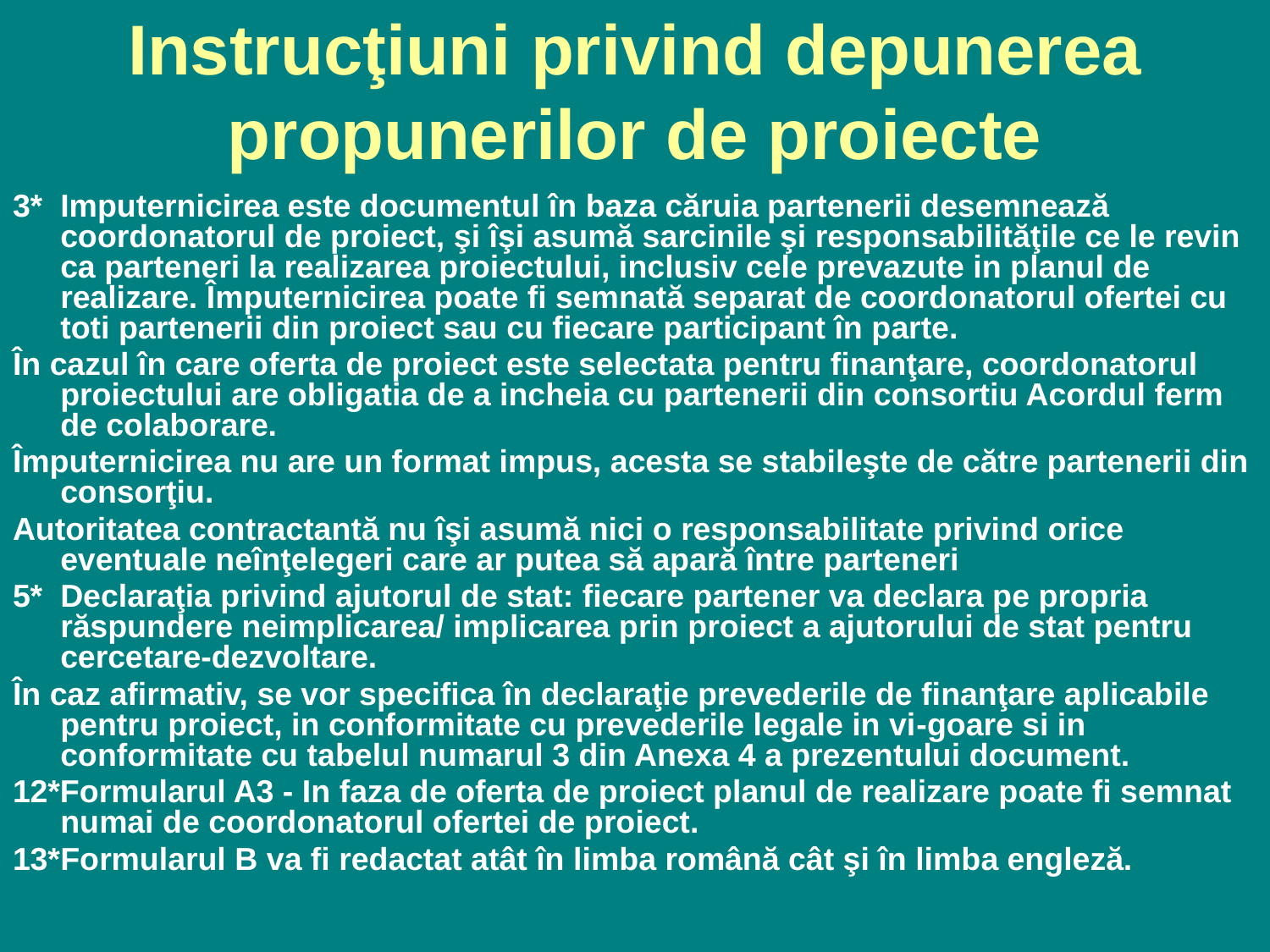

# Instrucţiuni privind depunerea propunerilor de proiecte
3*	Imputernicirea este documentul în baza căruia partenerii desemnează coordonatorul de proiect, şi îşi asumă sarcinile şi responsabilităţile ce le revin ca parteneri la realizarea proiectului, inclusiv cele prevazute in planul de realizare. Împuternicirea poate fi semnată separat de coordonatorul ofertei cu toti partenerii din proiect sau cu fiecare participant în parte.
În cazul în care oferta de proiect este selectata pentru finanţare, coordonatorul proiectului are obligatia de a incheia cu partenerii din consortiu Acordul ferm de colaborare.
Împuternicirea nu are un format impus, acesta se stabileşte de către partenerii din consorţiu.
Autoritatea contractantă nu îşi asumă nici o responsabilitate privind orice eventuale neînţelegeri care ar putea să apară între parteneri
5*	Declaraţia privind ajutorul de stat: fiecare partener va declara pe propria răspundere neimplicarea/ implicarea prin proiect a ajutorului de stat pentru cercetare-dezvoltare.
În caz afirmativ, se vor specifica în declaraţie prevederile de finanţare aplicabile pentru proiect, in conformitate cu prevederile legale in vi-goare si in conformitate cu tabelul numarul 3 din Anexa 4 a prezentului document.
12*Formularul A3 - In faza de oferta de proiect planul de realizare poate fi semnat numai de coordonatorul ofertei de proiect.
13*	Formularul B va fi redactat atât în limba română cât şi în limba engleză.